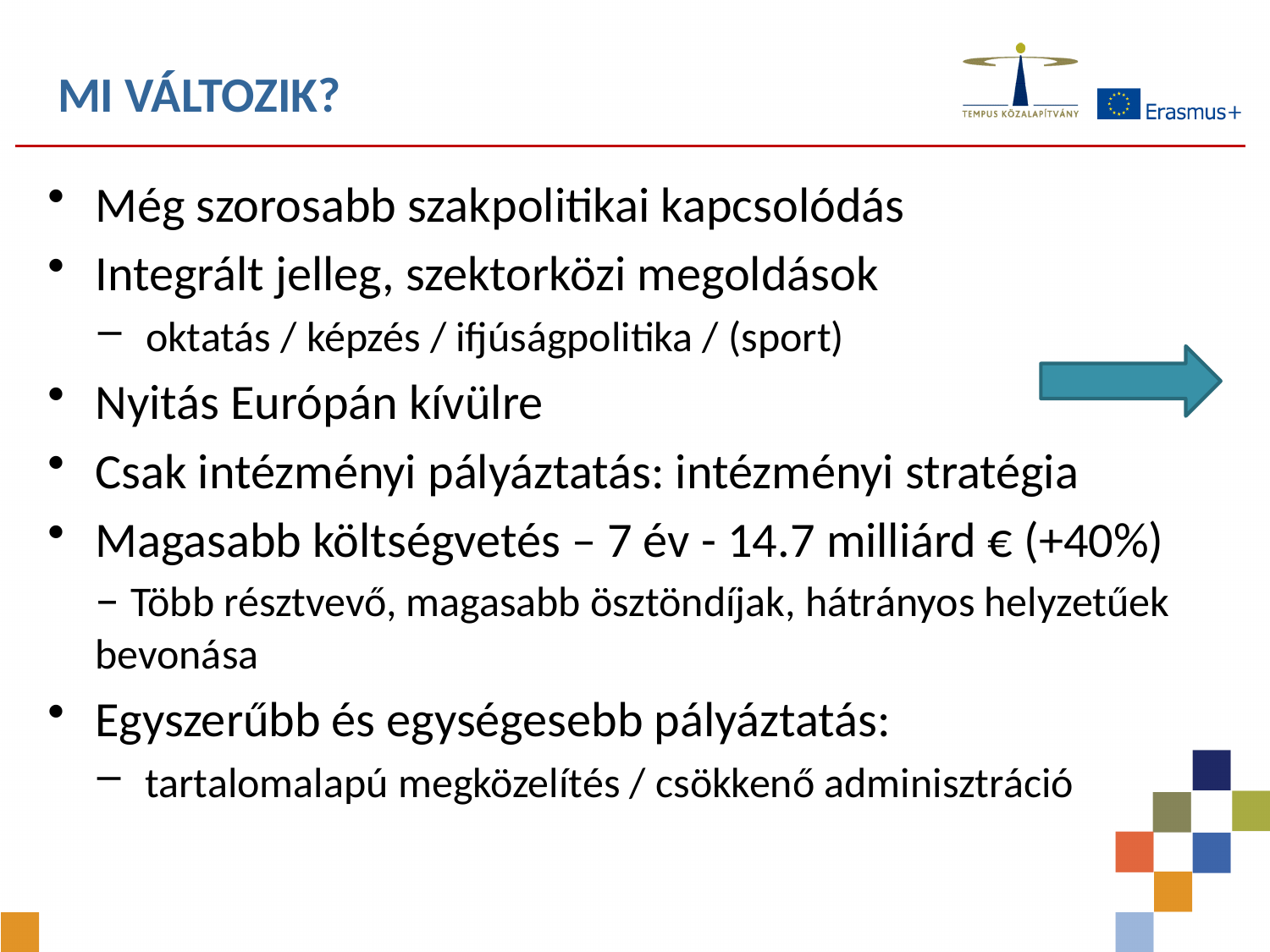

# Mi változik?
Még szorosabb szakpolitikai kapcsolódás
Integrált jelleg, szektorközi megoldások
oktatás / képzés / ifjúságpolitika / (sport)
Nyitás Európán kívülre
Csak intézményi pályáztatás: intézményi stratégia
Magasabb költségvetés – 7 év - 14.7 milliárd € (+40%)
– Több résztvevő, magasabb ösztöndíjak, hátrányos helyzetűek bevonása
Egyszerűbb és egységesebb pályáztatás:
tartalomalapú megközelítés / csökkenő adminisztráció